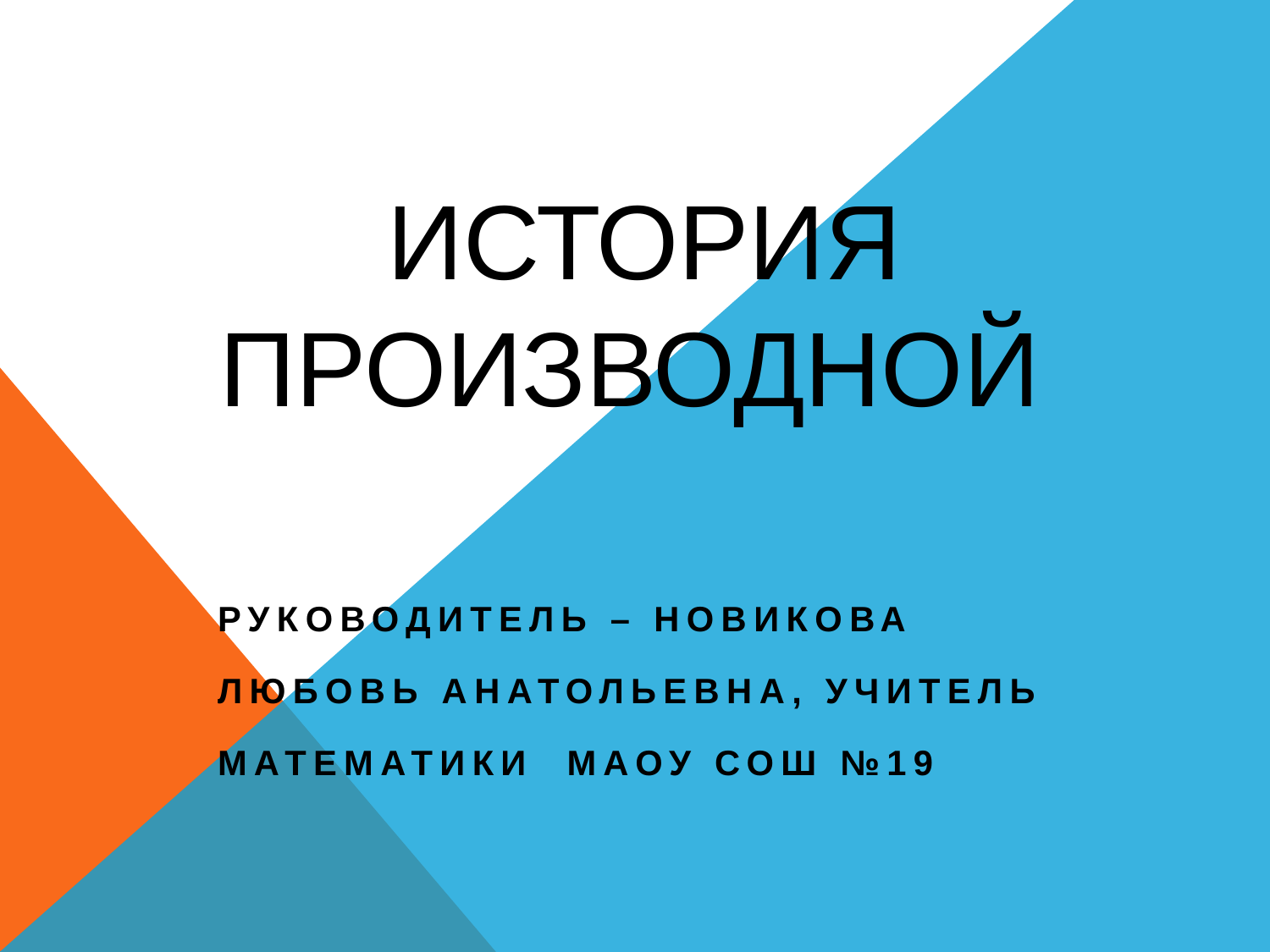

# История производной
Руководитель – Новикова Любовь Анатольевна, учитель математики  МАОУ СОШ №19